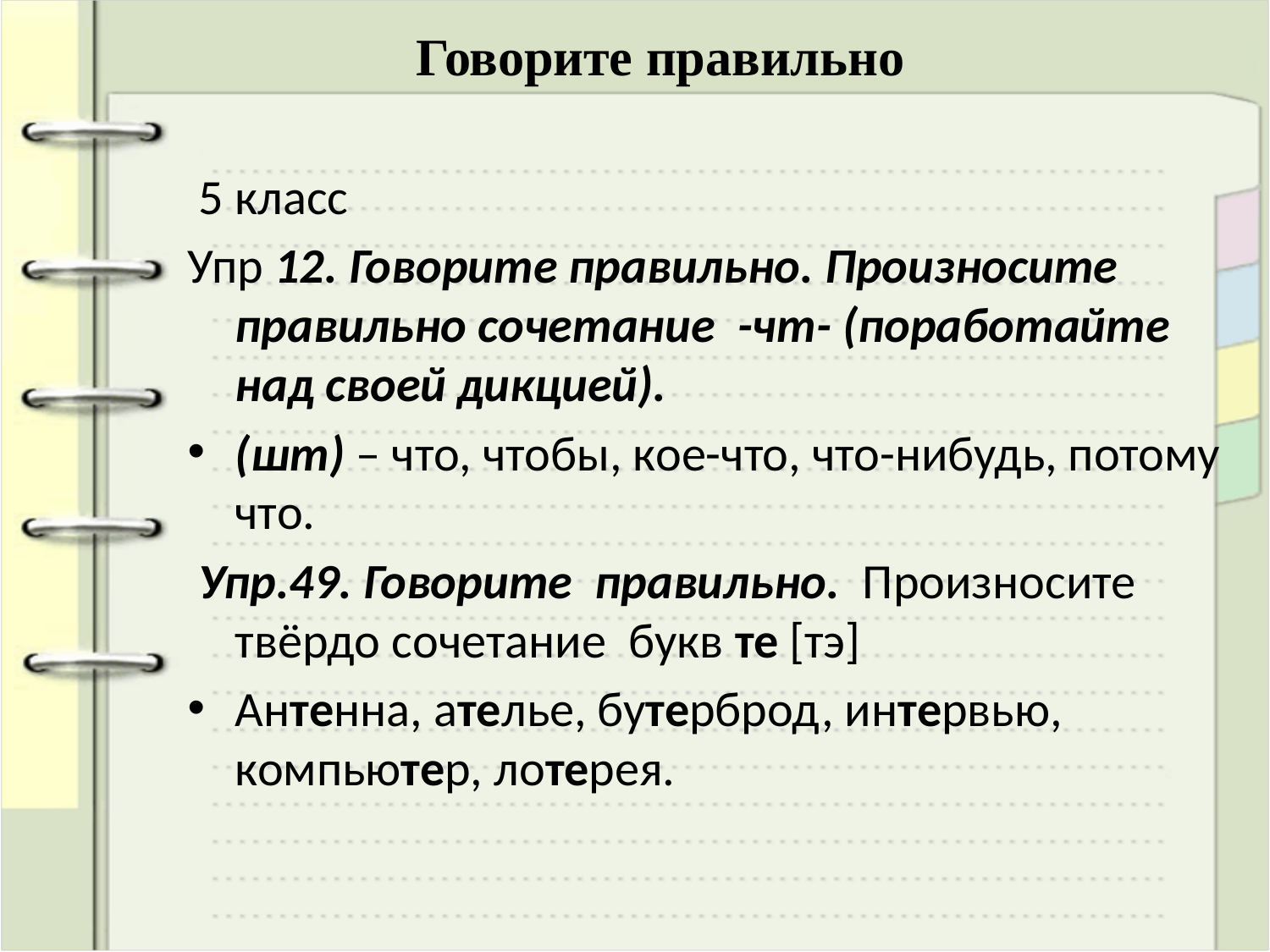

# Говорите правильно
 5 класс
Упр 12. Говорите правильно. Произносите правильно сочетание  -чт- (поработайте над своей дикцией).
(шт) – что, чтобы, кое-что, что-нибудь, потому что.
 Упр.49. Говорите  правильно.  Произносите твёрдо сочетание  букв те [тэ]
Антенна, ателье, бутерброд, интервью, компьютер, лотерея.